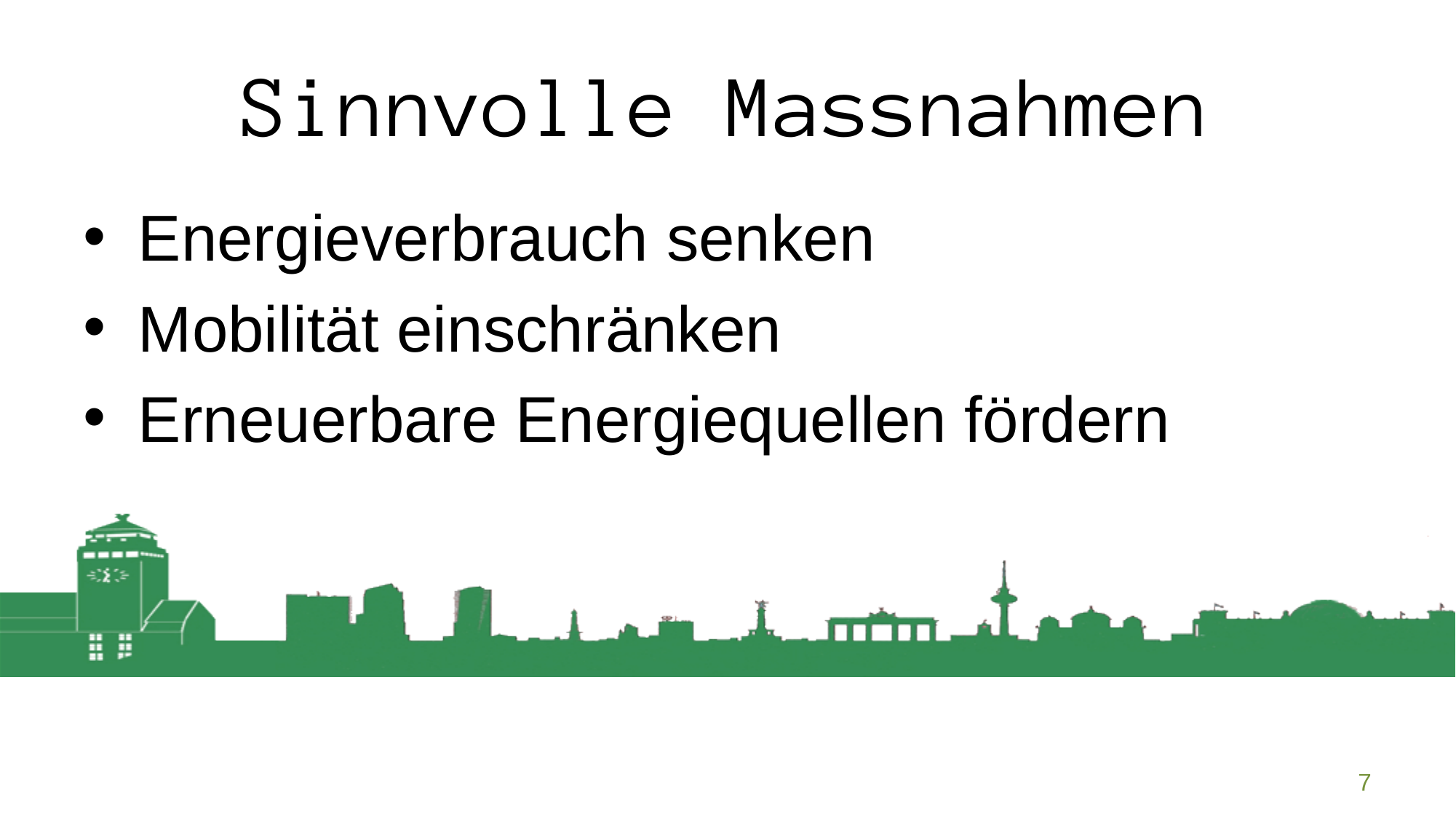

# Sinnvolle Massnahmen
Energieverbrauch senken
Mobilität einschränken
Erneuerbare Energiequellen fördern
7